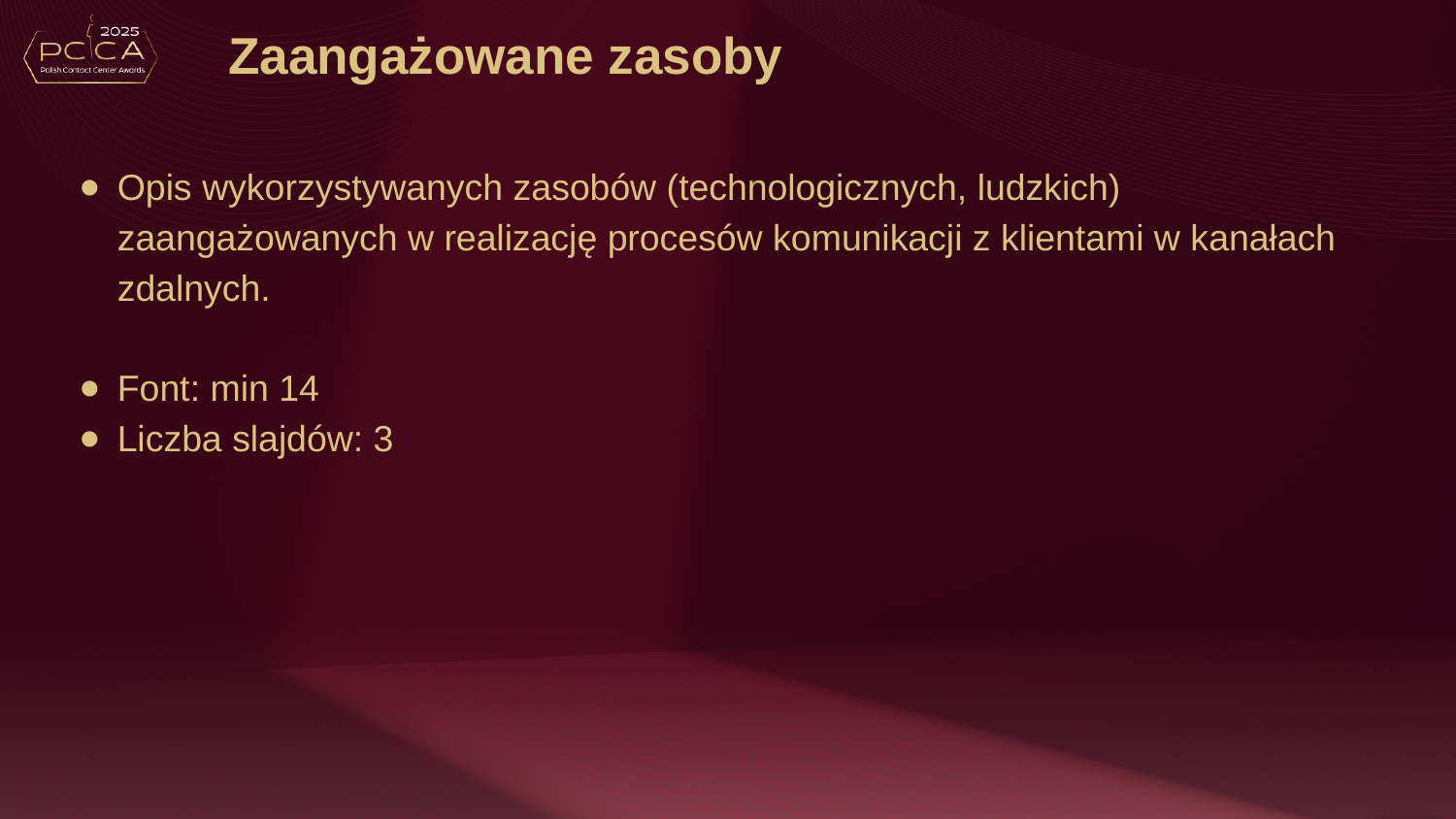

# Zaangażowane zasoby
Opis wykorzystywanych zasobów (technologicznych, ludzkich) zaangażowanych w realizację procesów komunikacji z klientami w kanałach zdalnych.

Font: min 14
Liczba slajdów: 3